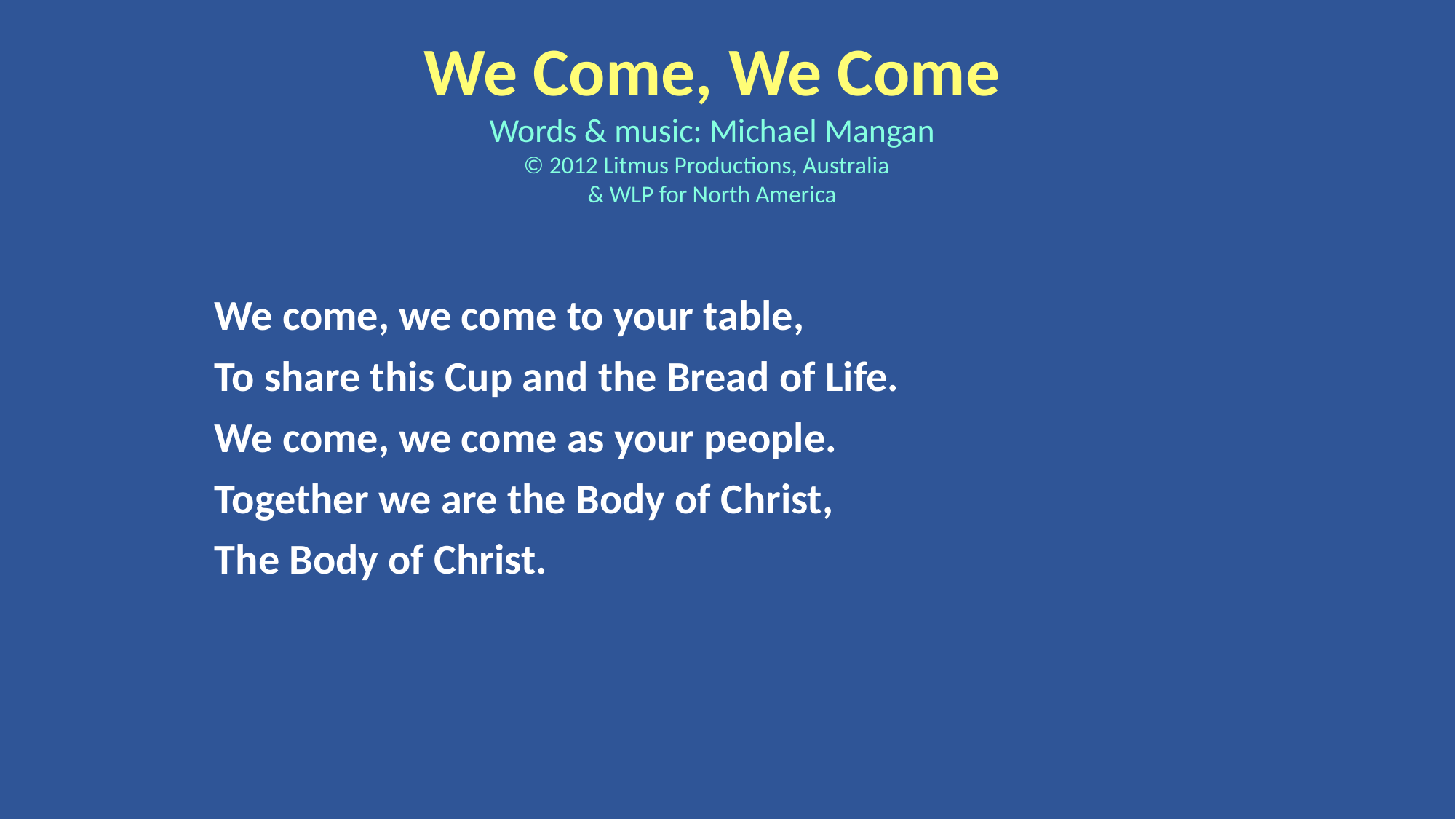

We Come, We Come
Words & music: Michael Mangan
© 2012 Litmus Productions, Australia
& WLP for North America
We come, we come to your table,
To share this Cup and the Bread of Life.
We come, we come as your people.
Together we are the Body of Christ,
The Body of Christ.